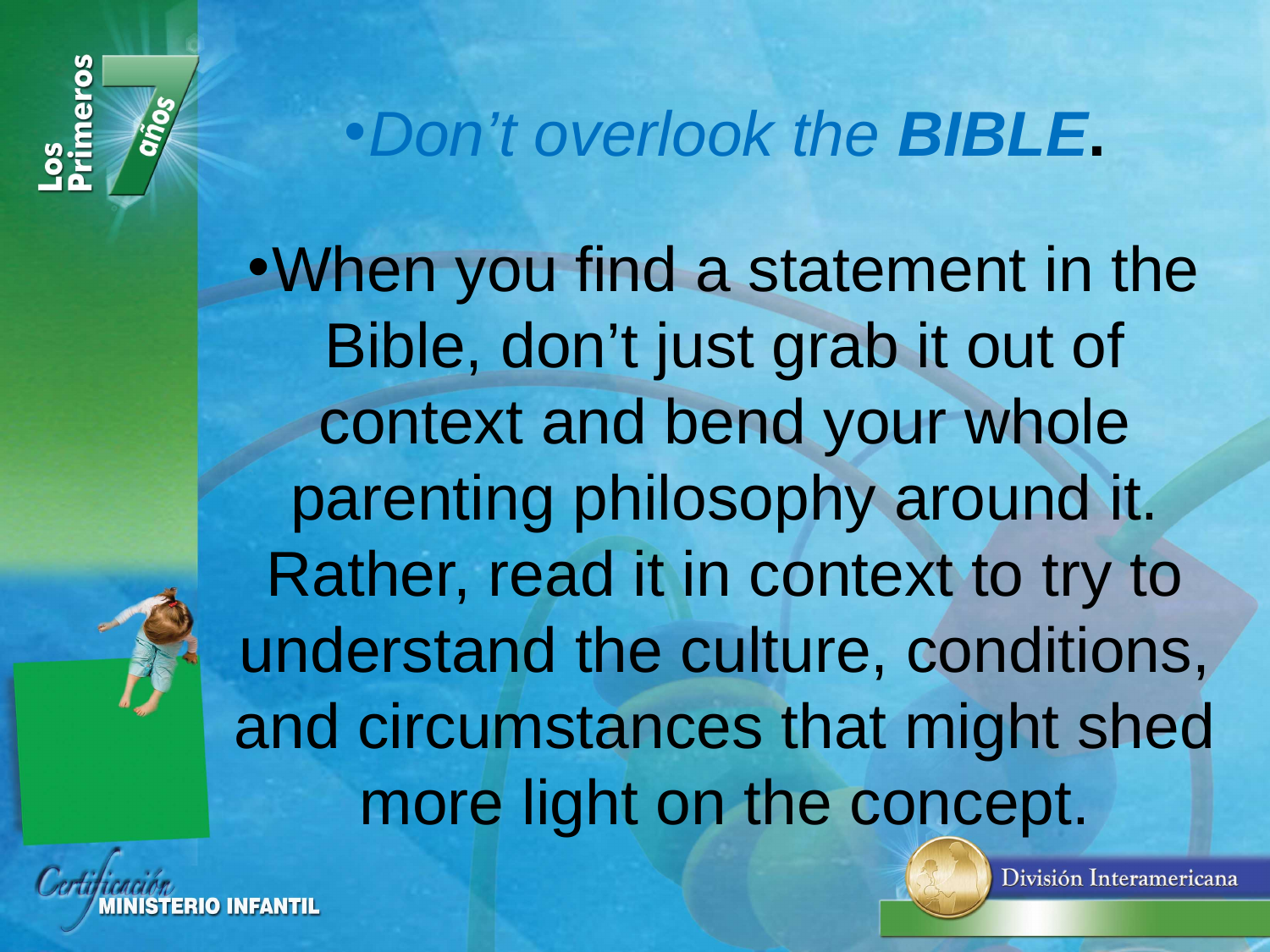

Don’t overlook the BIBLE.

When you find a statement in the Bible, don’t just grab it out of context and bend your whole parenting philosophy around it. Rather, read it in context to try to understand the culture, conditions, and circumstances that might shed more light on the concept.